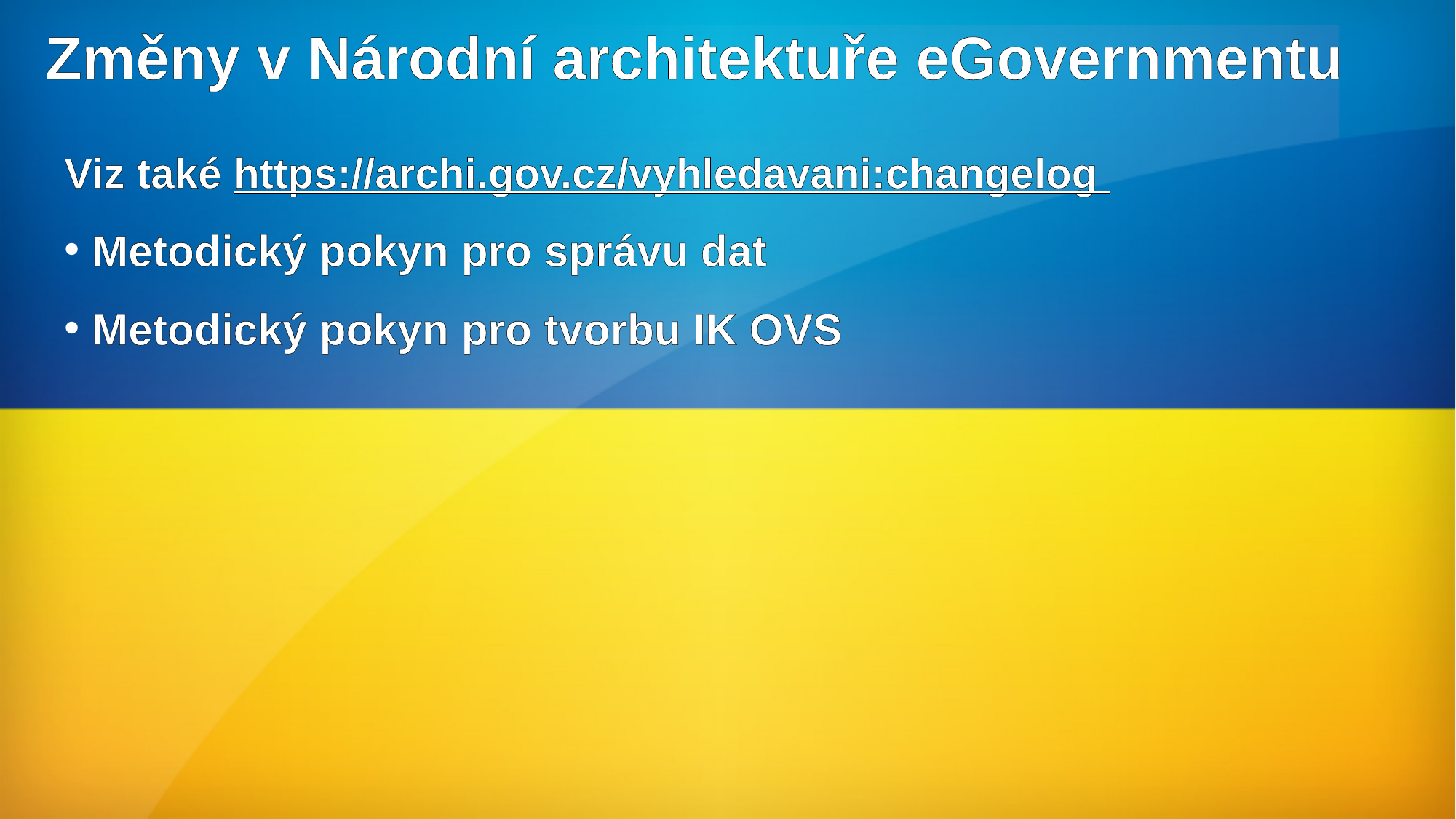

# Změny v Národní architektuře eGovernmentu
Viz také https://archi.gov.cz/vyhledavani:changelog
Metodický pokyn pro správu dat
Metodický pokyn pro tvorbu IK OVS